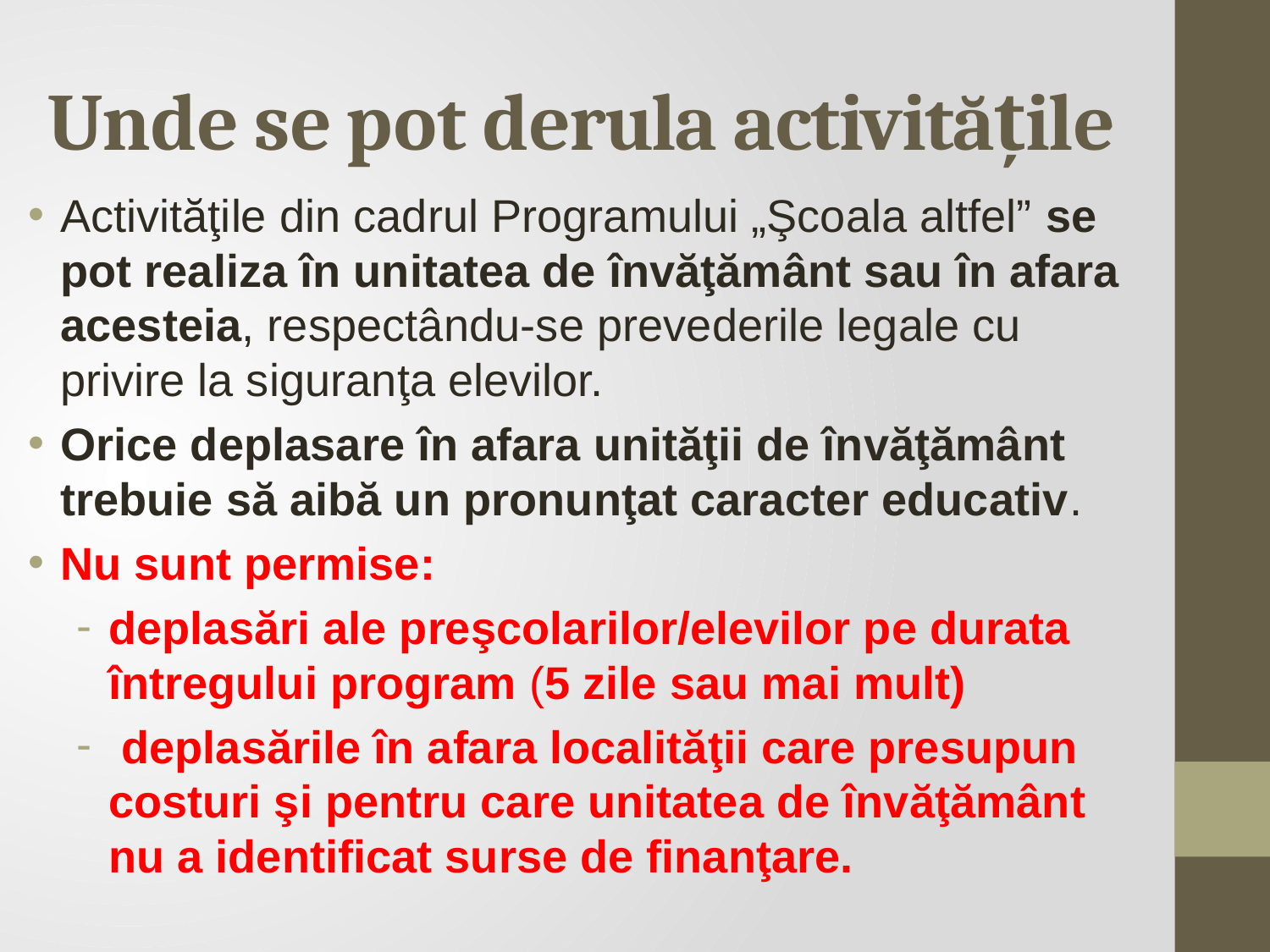

# Unde se pot derula activitățile
Activităţile din cadrul Programului „Şcoala altfel” se pot realiza în unitatea de învăţământ sau în afara acesteia, respectându-se prevederile legale cu privire la siguranţa elevilor.
Orice deplasare în afara unităţii de învăţământ trebuie să aibă un pronunţat caracter educativ.
Nu sunt permise:
deplasări ale preşcolarilor/elevilor pe durata întregului program (5 zile sau mai mult)
 deplasările în afara localităţii care presupun costuri şi pentru care unitatea de învăţământ nu a identificat surse de finanţare.